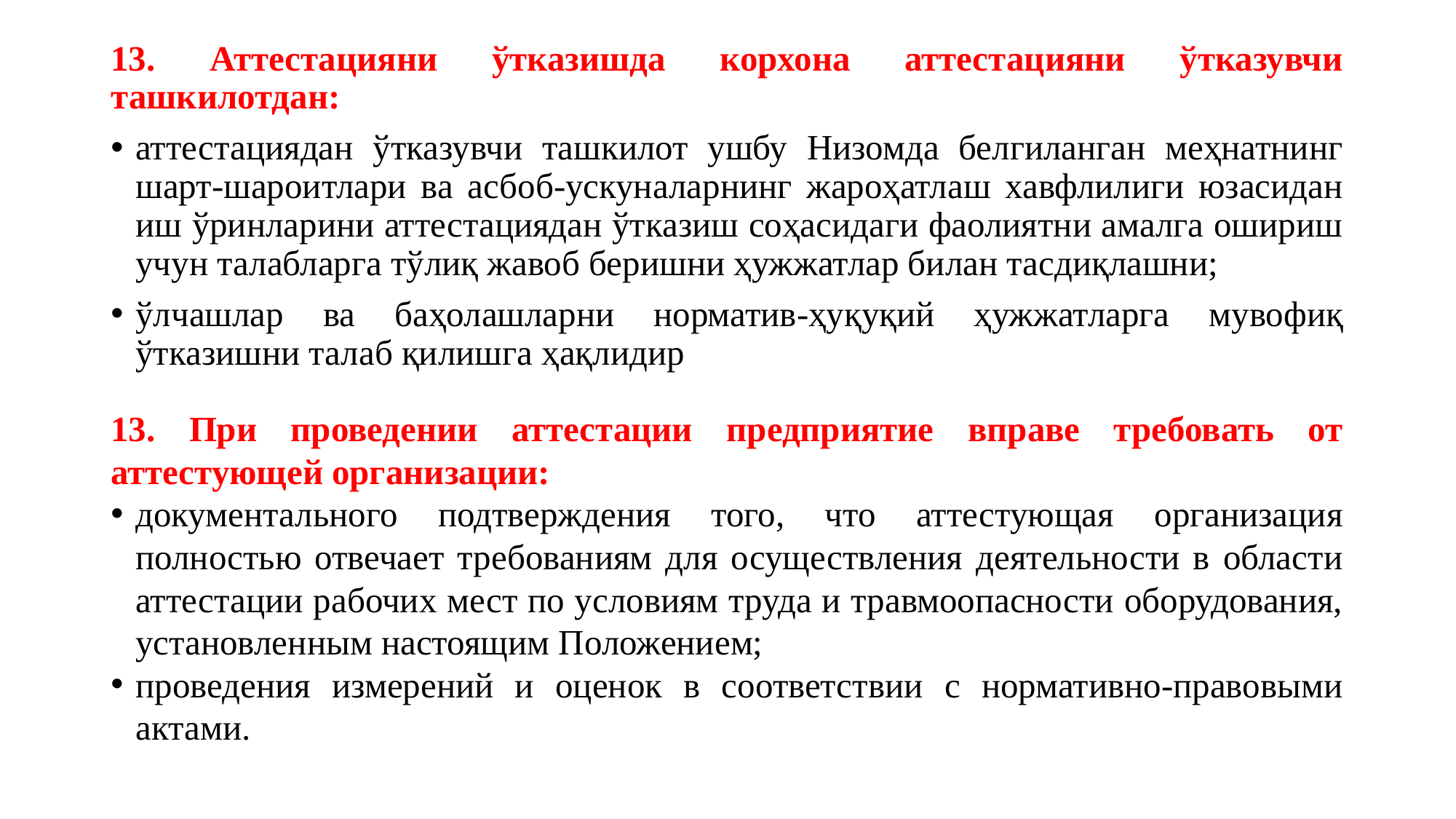

13. Аттестацияни ўтказишда корхона аттестацияни ўтказувчи ташкилотдан:
аттестациядан ўтказувчи ташкилот ушбу Низомда белгиланган меҳнатнинг шарт-шароитлари ва асбоб-ускуналарнинг жароҳатлаш хавфлилиги юзасидан иш ўринларини аттестациядан ўтказиш соҳасидаги фаолиятни амалга ошириш учун талабларга тўлиқ жавоб беришни ҳужжатлар билан тасдиқлашни;
ўлчашлар ва баҳолашларни норматив-ҳуқуқий ҳужжатларга мувофиқ ўтказишни талаб қилишга ҳақлидир

13. При проведении аттестации предприятие вправе требовать от аттестующей организации:
документального подтверждения того, что аттестующая организация полностью отвечает требованиям для осуществления деятельности в области аттестации рабочих мест по условиям труда и травмоопасности оборудования, установленным настоящим Положением;
проведения измерений и оценок в соответствии с нормативно-правовыми актами.